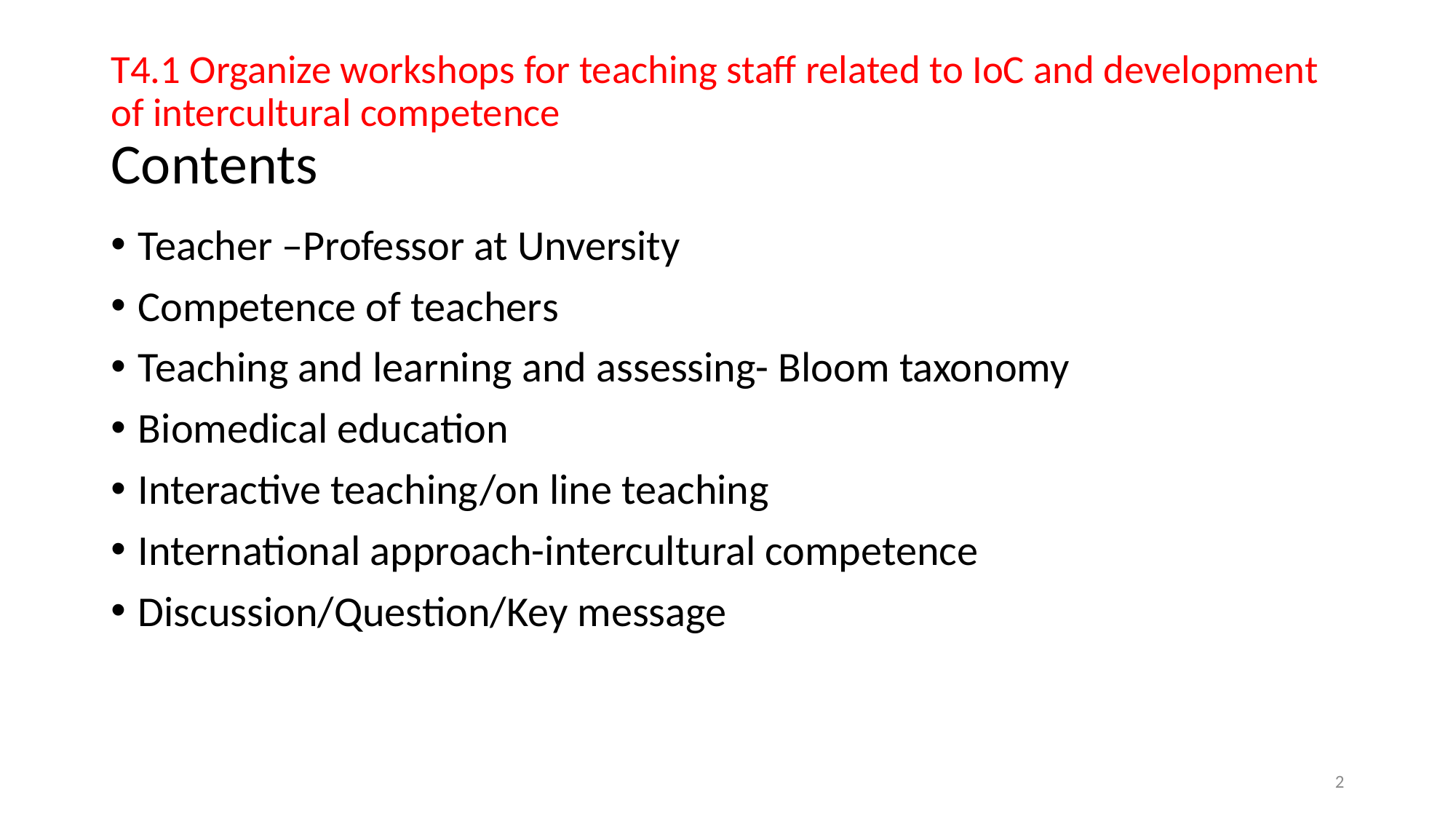

# T4.1 Organize workshops for teaching staff related to IoC and development of intercultural competence Contents
Teacher –Professor at Unversity
Competence of teachers
Teaching and learning and assessing- Bloom taxonomy
Biomedical education
Interactive teaching/on line teaching
International approach-intercultural competence
Discussion/Question/Key message

2